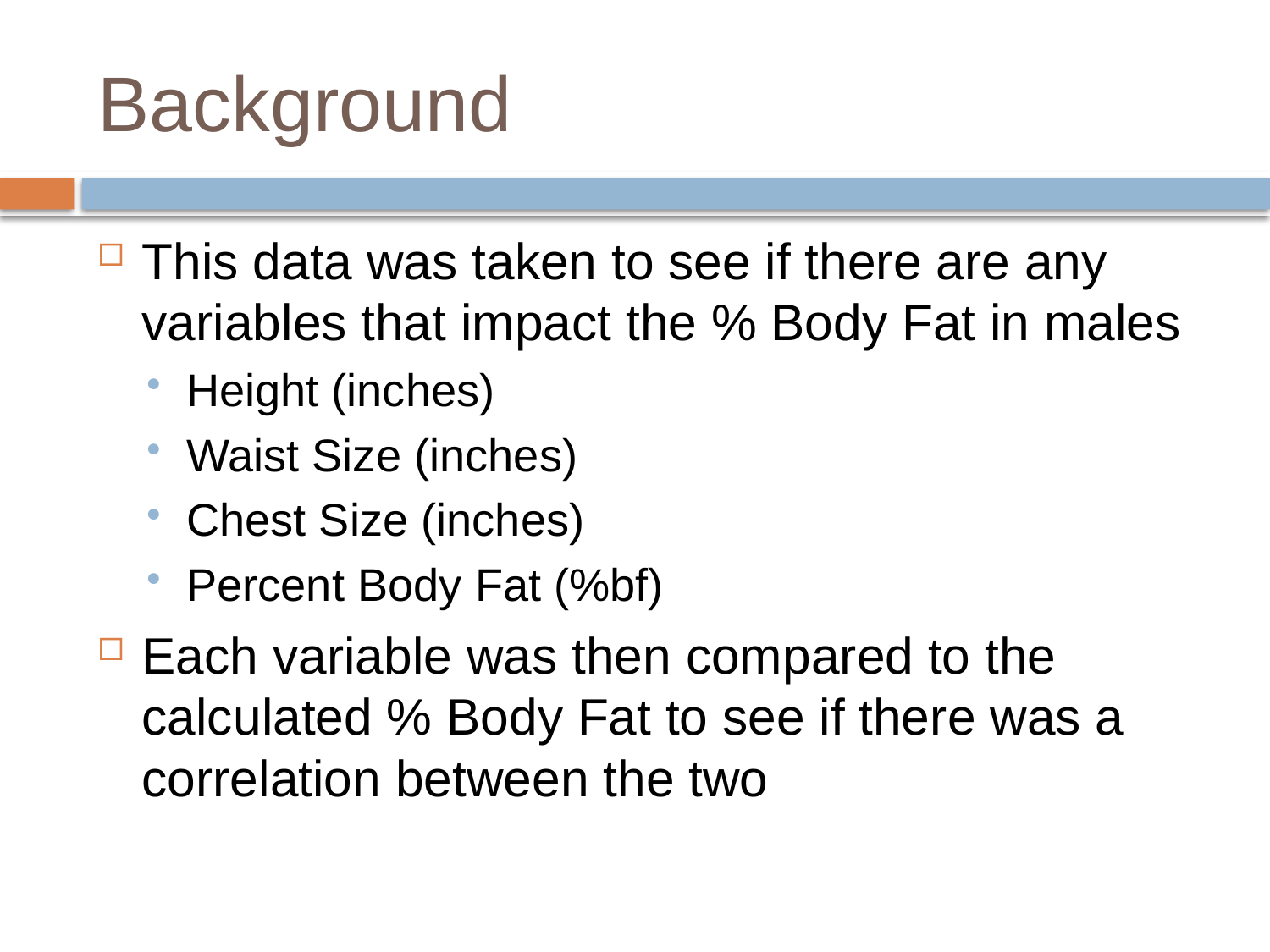

# Background
This data was taken to see if there are any variables that impact the % Body Fat in males
Height (inches)
Waist Size (inches)
Chest Size (inches)
Percent Body Fat (%bf)
Each variable was then compared to the calculated % Body Fat to see if there was a correlation between the two